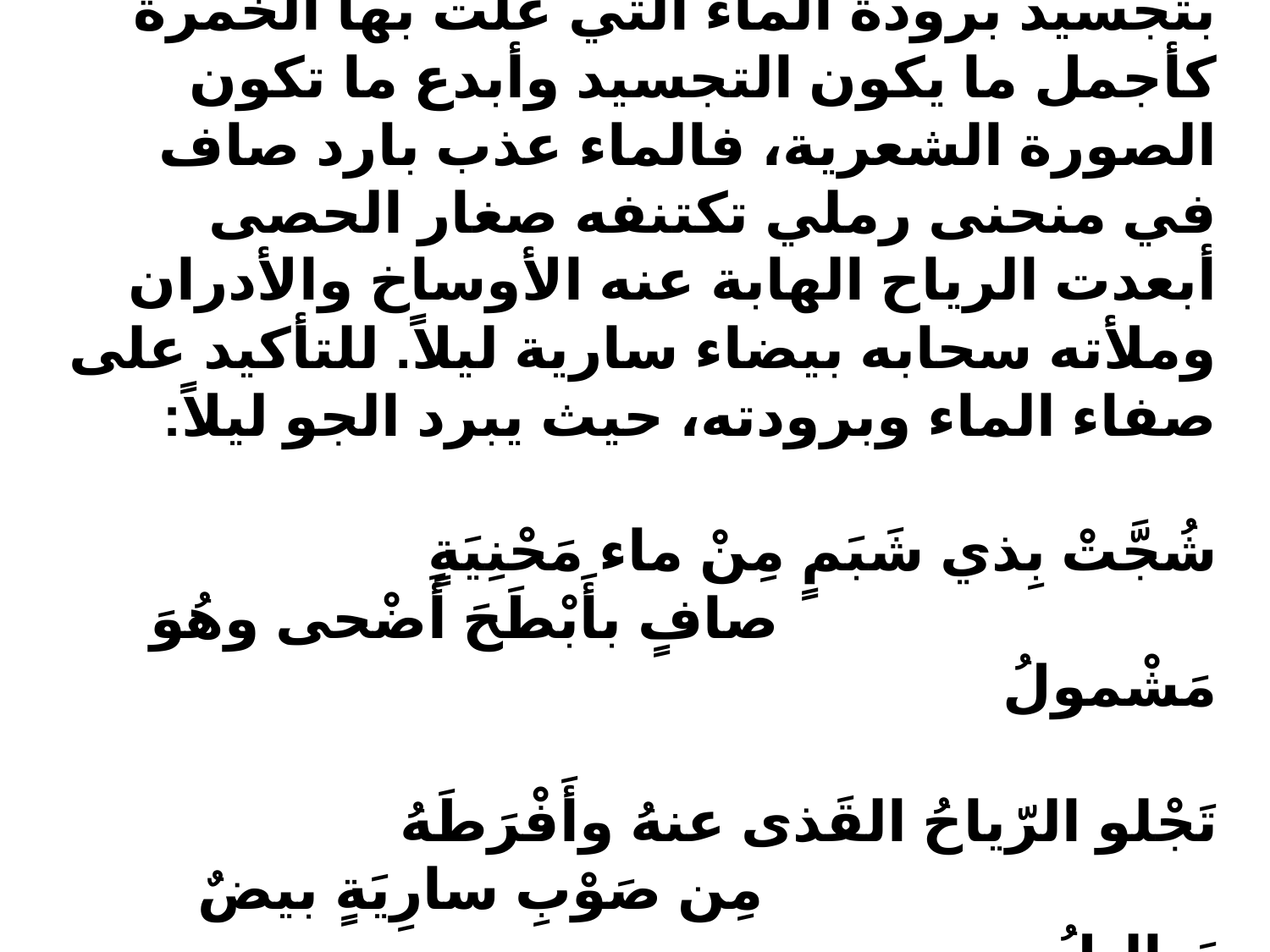

وتدفعه مؤثرات البيئة إلى الاهتمام بتجسيد برودة الماء التي علت بها الخمرة كأجمل ما يكون التجسيد وأبدع ما تكون الصورة الشعرية، فالماء عذب بارد صاف في منحنى رملي تكتنفه صغار الحصى أبعدت الرياح الهابة عنه الأوساخ والأدران وملأته سحابه بيضاء سارية ليلاً. للتأكيد على صفاء الماء وبرودته، حيث يبرد الجو ليلاً:

شُجَّتْ بِذي شَبَمٍ مِنْ ماء مَحْنِيَةٍ
                            صافٍ بأَبْطَحَ أَضْحى وهُوَ  مَشْمولُ

تَجْلو الرّياحُ القَذى عنهُ وأَفْرَطَهُ
                             مِن صَوْبِ سارِيَةٍ بيضٌ يَعالِيلُ